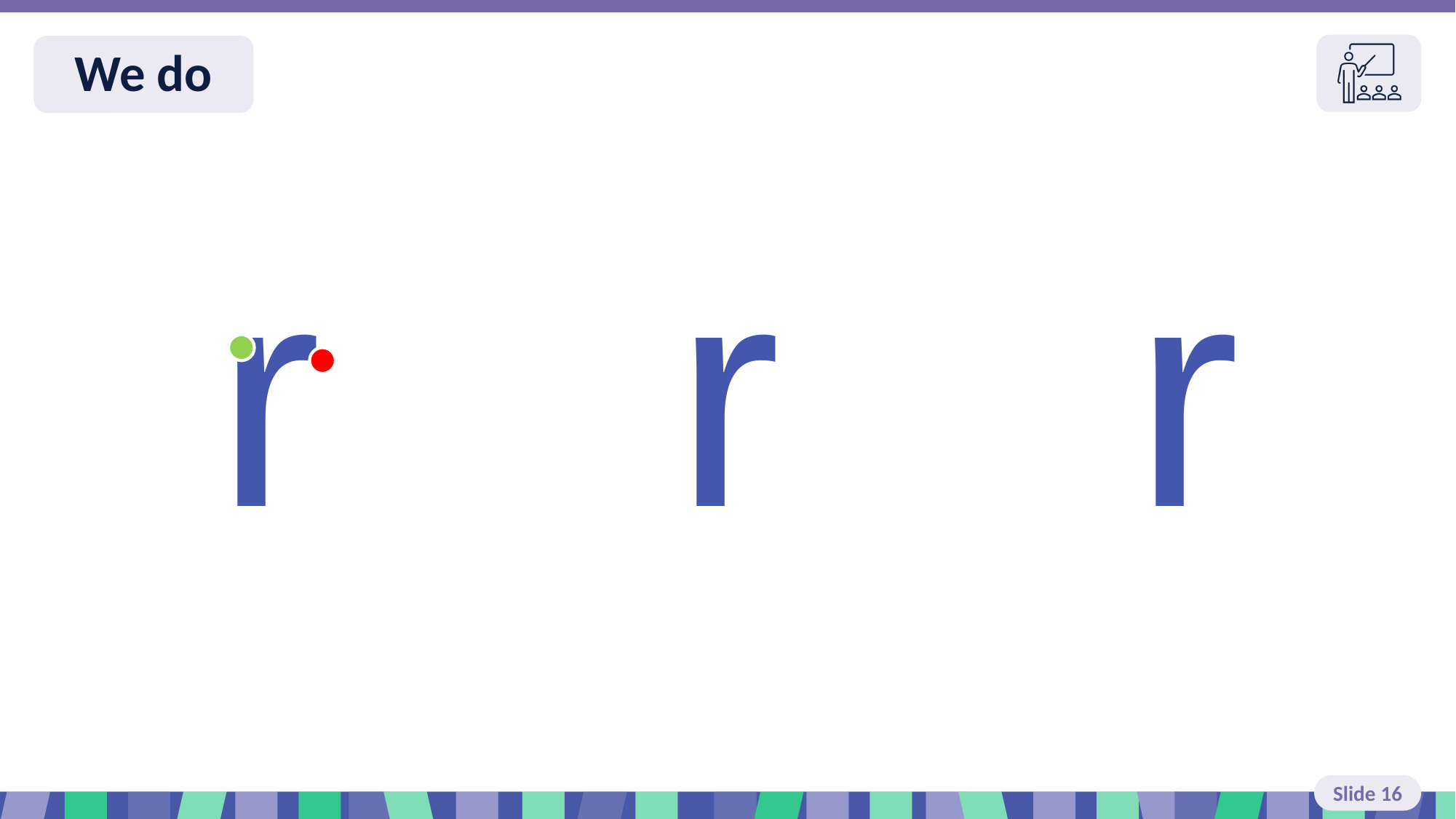

Slide 16 We do
r
r
r